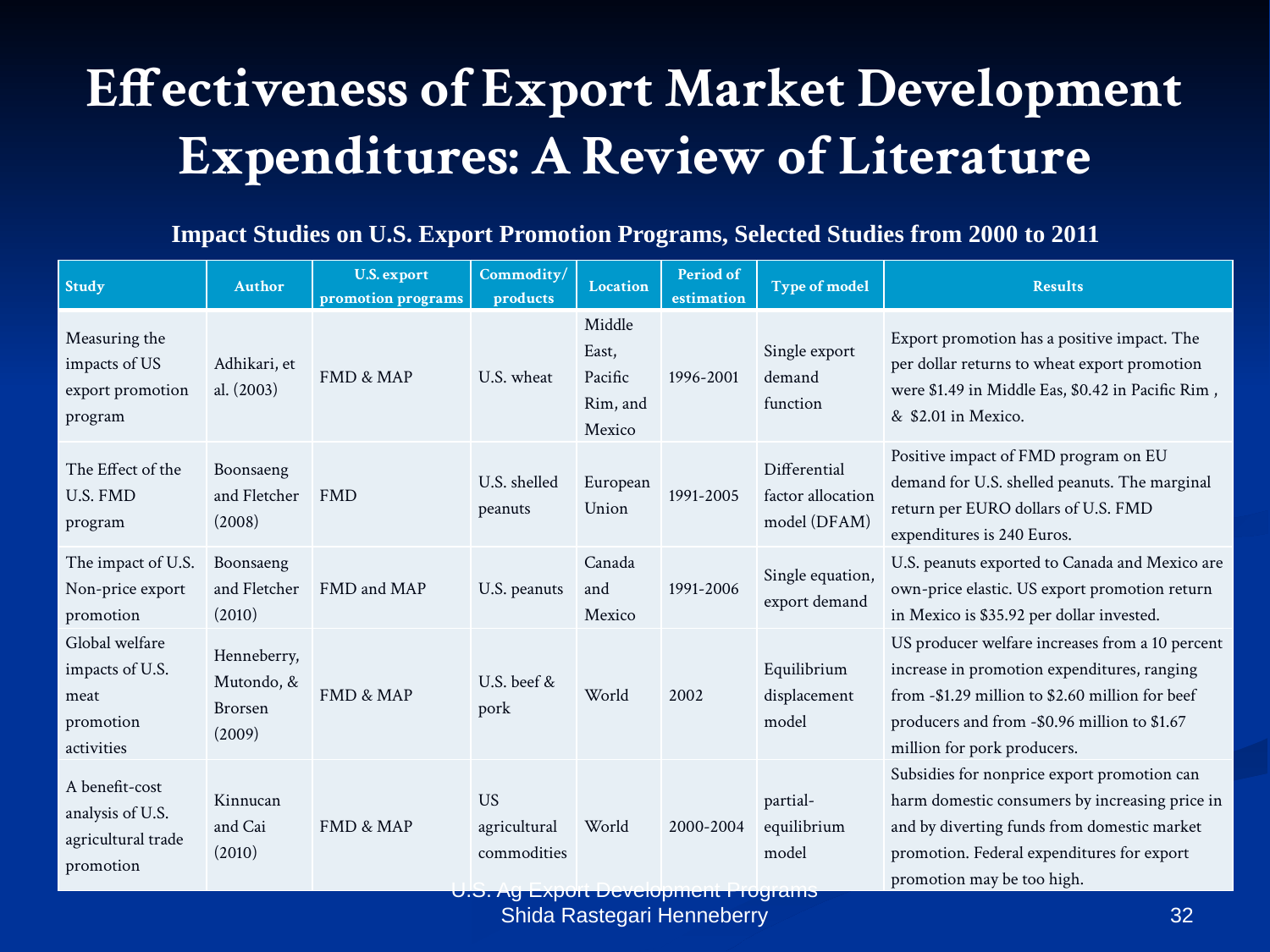

# Effectiveness of Export Market Development Expenditures: A Review of Literature
Impact Studies on U.S. Export Promotion Programs, Selected Studies from 2000 to 2011
| Study | Author | U.S. export promotion programs | Commodity/ products | Location | Period of estimation | Type of model | Results |
| --- | --- | --- | --- | --- | --- | --- | --- |
| Measuring the impacts of US export promotion program | Adhikari, et al. (2003) | FMD & MAP | U.S. wheat | Middle East, Pacific Rim, and Mexico | 1996-2001 | Single export demand function | Export promotion has a positive impact. The per dollar returns to wheat export promotion were $1.49 in Middle Eas, $0.42 in Pacific Rim , & $2.01 in Mexico. |
| The Effect of the U.S. FMD program | Boonsaeng and Fletcher (2008) | FMD | U.S. shelled peanuts | European Union | 1991-2005 | Differential factor allocation model (DFAM) | Positive impact of FMD program on EU demand for U.S. shelled peanuts. The marginal return per EURO dollars of U.S. FMD expenditures is 240 Euros. |
| The impact of U.S. Non-price export promotion | Boonsaeng and Fletcher (2010) | FMD and MAP | U.S. peanuts | Canada and Mexico | 1991-2006 | Single equation, export demand | U.S. peanuts exported to Canada and Mexico are own-price elastic. US export promotion return in Mexico is $35.92 per dollar invested. |
| Global welfare impacts of U.S. meat promotion activities | Henneberry, Mutondo, & Brorsen (2009) | FMD & MAP | U.S. beef & pork | World | 2002 | Equilibrium displacement model | US producer welfare increases from a 10 percent increase in promotion expenditures, ranging from -$1.29 million to $2.60 million for beef producers and from -$0.96 million to $1.67 million for pork producers. |
| A benefit-cost analysis of U.S. agricultural trade promotion | Kinnucan and Cai (2010) | FMD & MAP | US agricultural commodities | World | 2000-2004 | partial-equilibrium model | Subsidies for nonprice export promotion can harm domestic consumers by increasing price in and by diverting funds from domestic market promotion. Federal expenditures for export promotion may be too high. |
U.S. Ag Export Development Programs Shida Rastegari Henneberry
32